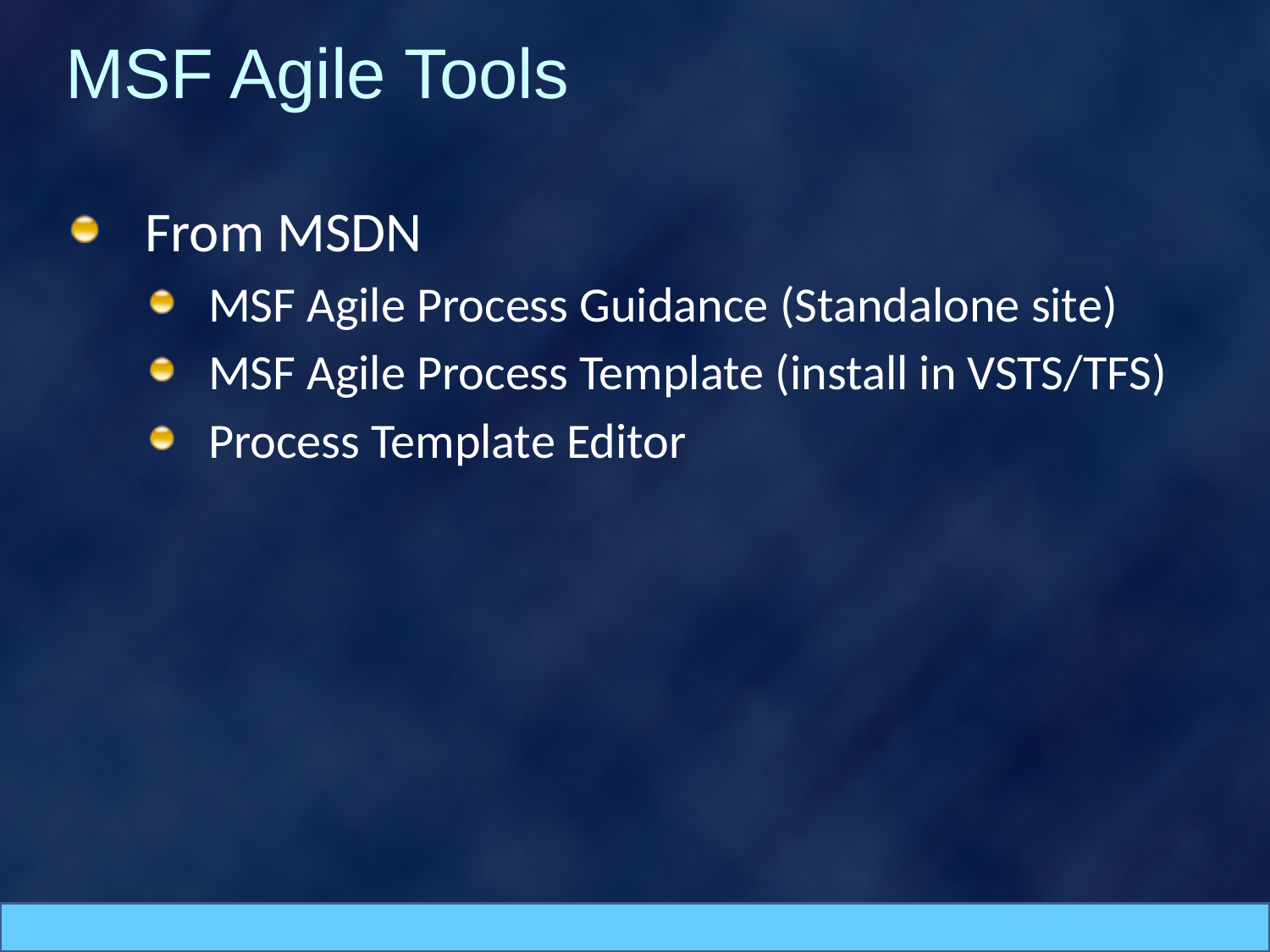

# MSF Agile Tools
From MSDN
MSF Agile Process Guidance (Standalone site)
MSF Agile Process Template (install in VSTS/TFS)
Process Template Editor